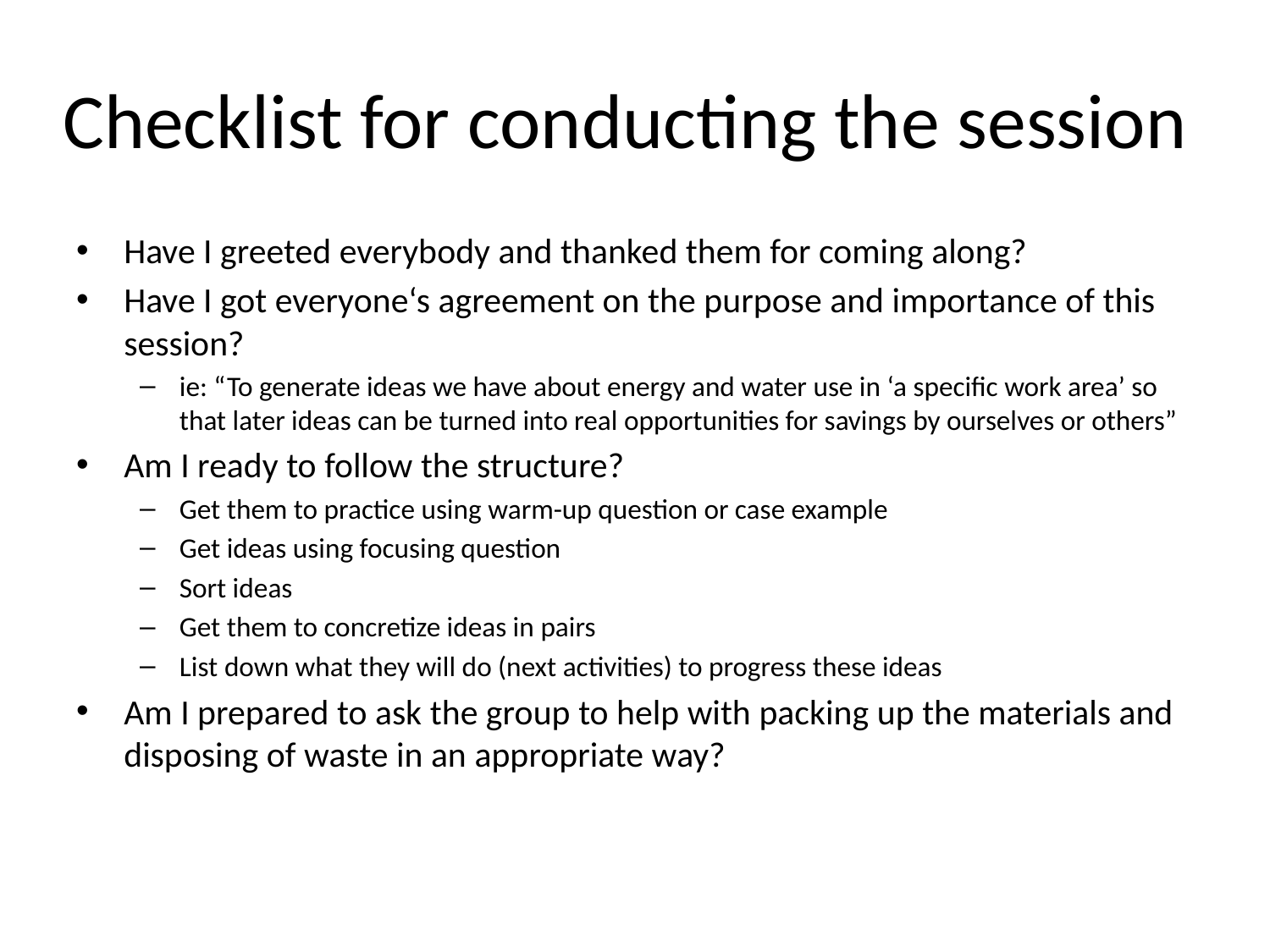

# Checklist for conducting the session
Have I greeted everybody and thanked them for coming along?
Have I got everyone‘s agreement on the purpose and importance of this session?
ie: “To generate ideas we have about energy and water use in ‘a specific work area’ so that later ideas can be turned into real opportunities for savings by ourselves or others”
Am I ready to follow the structure?
Get them to practice using warm-up question or case example
Get ideas using focusing question
Sort ideas
Get them to concretize ideas in pairs
List down what they will do (next activities) to progress these ideas
Am I prepared to ask the group to help with packing up the materials and disposing of waste in an appropriate way?